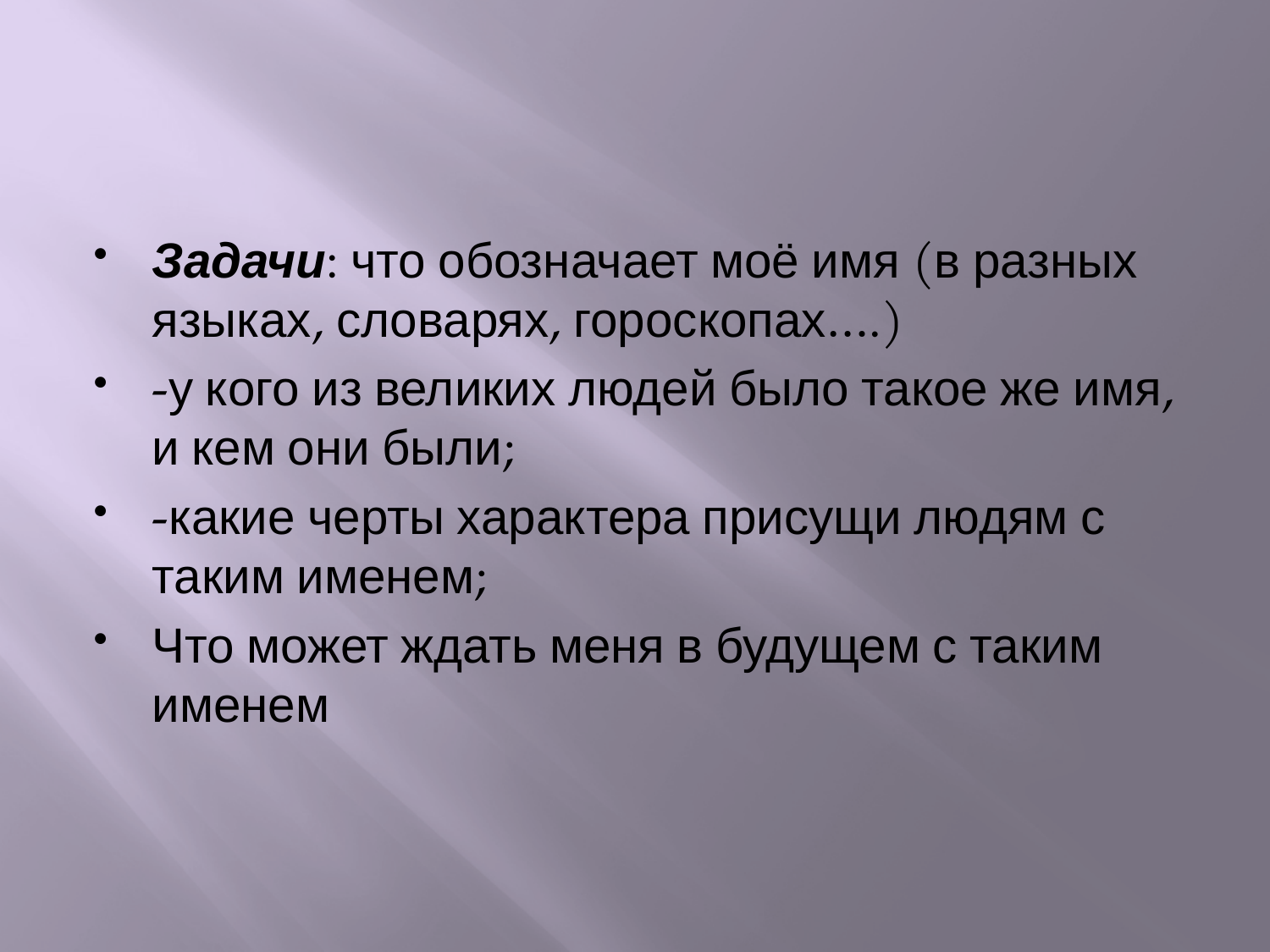

#
Задачи: что обозначает моё имя (в разных языках, словарях, гороскопах….)
-у кого из великих людей было такое же имя, и кем они были;
-какие черты характера присущи людям с таким именем;
Что может ждать меня в будущем с таким именем